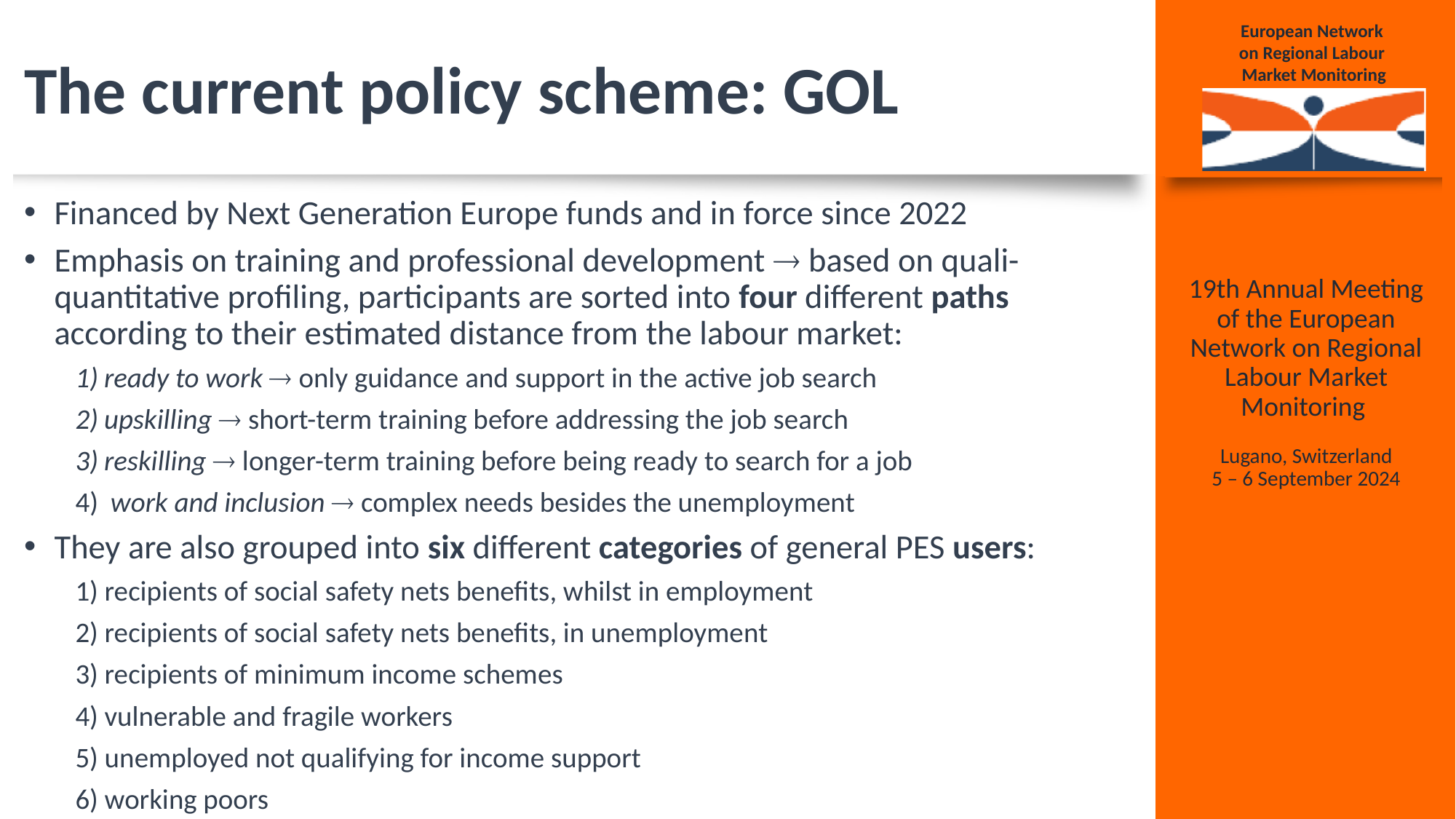

# The current policy scheme: GOL
Financed by Next Generation Europe funds and in force since 2022
Emphasis on training and professional development → based on quali-quantitative profiling, participants are sorted into four different paths according to their estimated distance from the labour market:
ready to work → only guidance and support in the active job search
upskilling → short-term training before addressing the job search
reskilling → longer-term training before being ready to search for a job
 work and inclusion → complex needs besides the unemployment
They are also grouped into six different categories of general PES users:
1) recipients of social safety nets benefits, whilst in employment
2) recipients of social safety nets benefits, in unemployment
3) recipients of minimum income schemes
4) vulnerable and fragile workers
5) unemployed not qualifying for income support
6) working poors